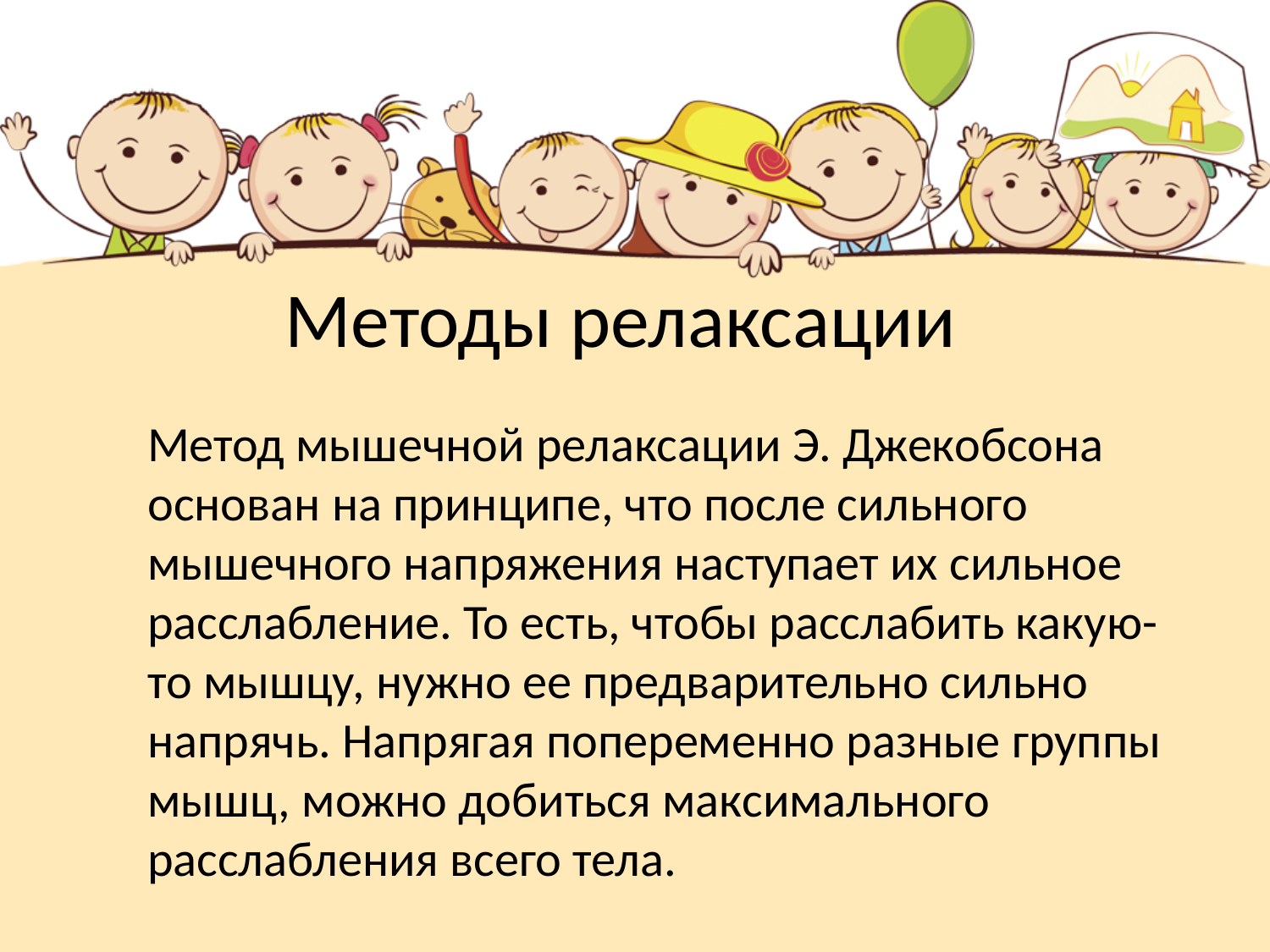

# Методы релаксации
Метод мышечной релаксации Э. Джекобсона основан на принципе, что после сильного мышечного напряжения наступает их сильное расслабление. То есть, чтобы расслабить какую-то мышцу, нужно ее предварительно сильно напрячь. Напрягая попеременно разные группы мышц, можно добиться максимального расслабления всего тела.